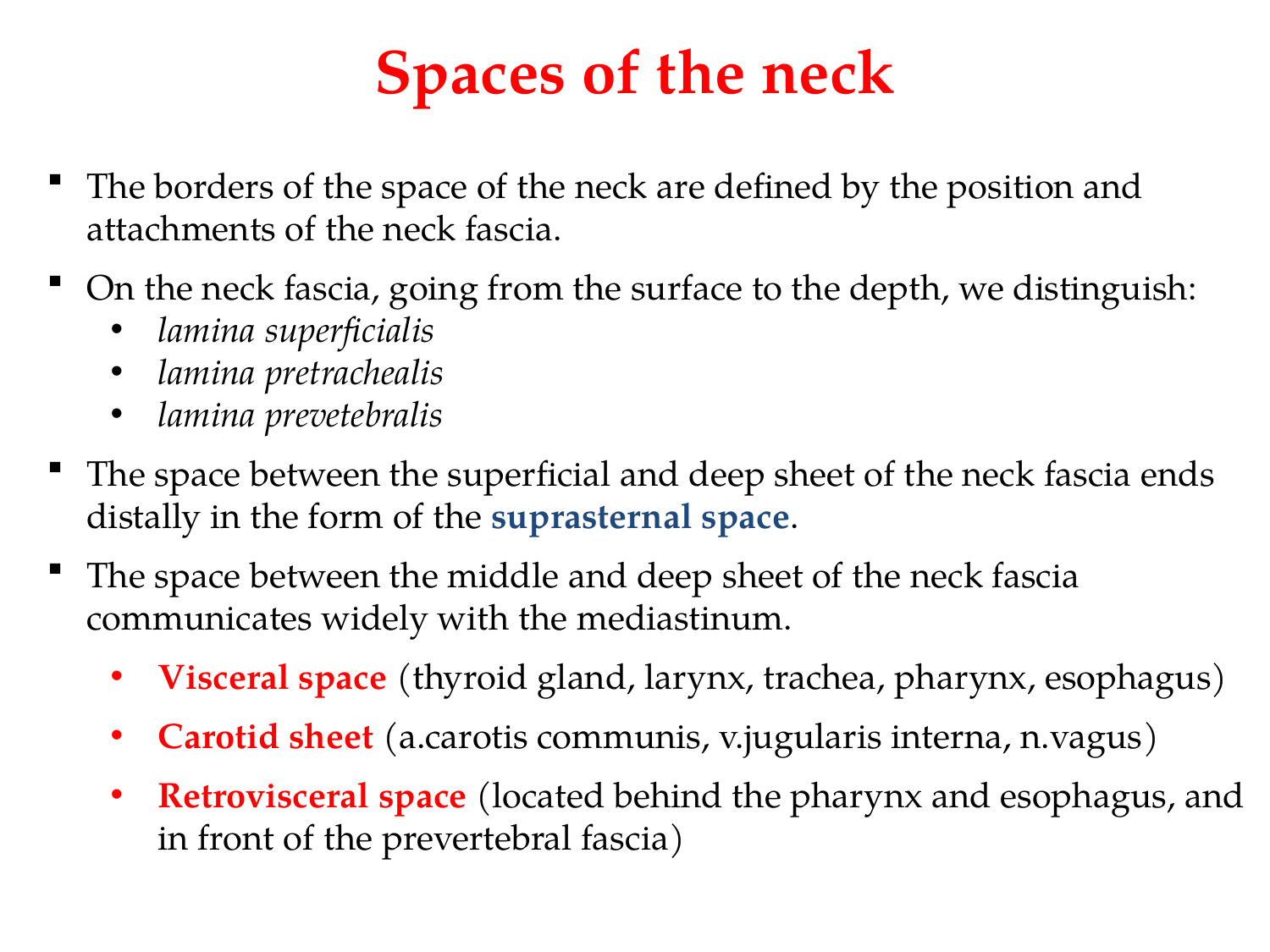

Spaces of the neck

The borders of the space of the neck are defined by the position and attachments of the neck fascia.

On the neck fascia, going from the surface to the depth, we distinguish:
lamina superficialis
lamina pretrachealis
lamina prevetebralis

The space between the superficial and deep sheet of the neck fascia ends distally in the form of the suprasternal space.

The space between the middle and deep sheet of the neck fascia communicates widely with the mediastinum.

Visceral space (thyroid gland, larynx, trachea, pharynx, esophagus)

Carotid sheet (a.carotis communis, v.jugularis interna, n.vagus)

Retrovisceral space (located behind the pharynx and esophagus, and in front of the prevertebral fascia)